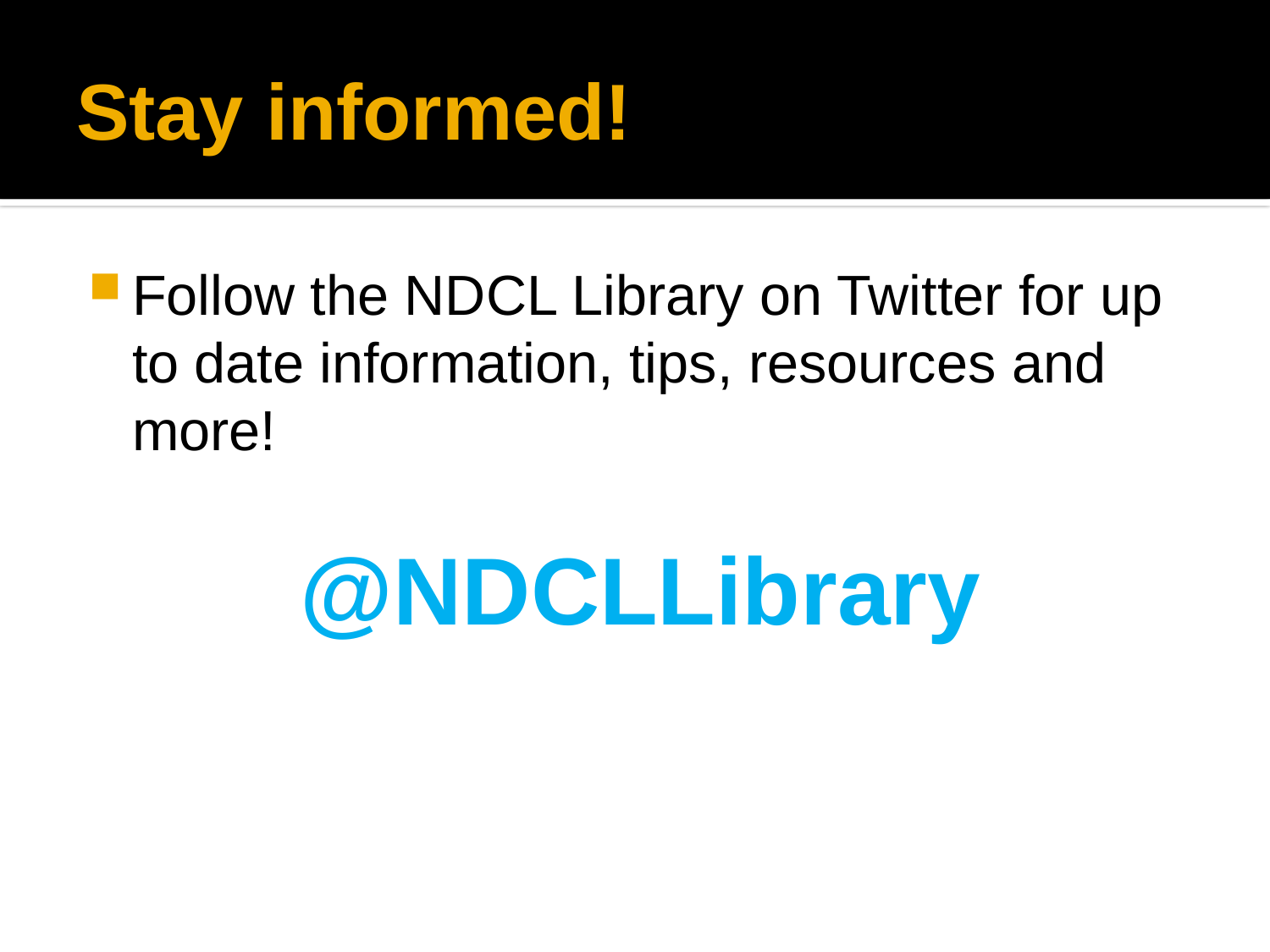

# Stay informed!
Follow the NDCL Library on Twitter for up to date information, tips, resources and more!

@NDCLLibrary